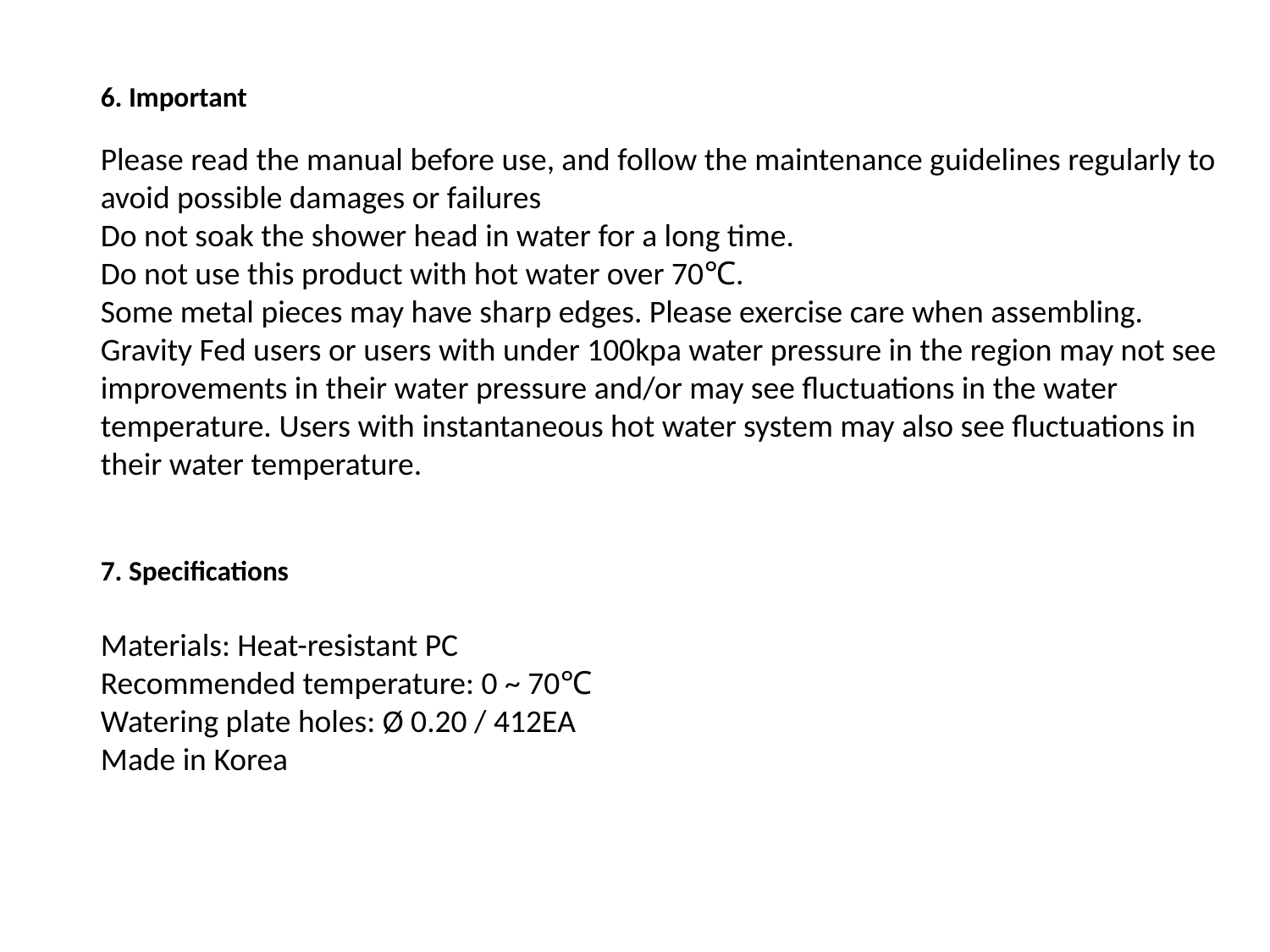

6. Important

Please read the manual before use, and follow the maintenance guidelines regularly to avoid possible damages or failures
Do not soak the shower head in water for a long time.
Do not use this product with hot water over 70℃.
Some metal pieces may have sharp edges. Please exercise care when assembling.
Gravity Fed users or users with under 100kpa water pressure in the region may not see improvements in their water pressure and/or may see fluctuations in the water temperature. Users with instantaneous hot water system may also see fluctuations in their water temperature.

7. Specifications

Materials: Heat-resistant PC
Recommended temperature: 0 ~ 70℃
Watering plate holes: Ø 0.20 / 412EA
Made in Korea